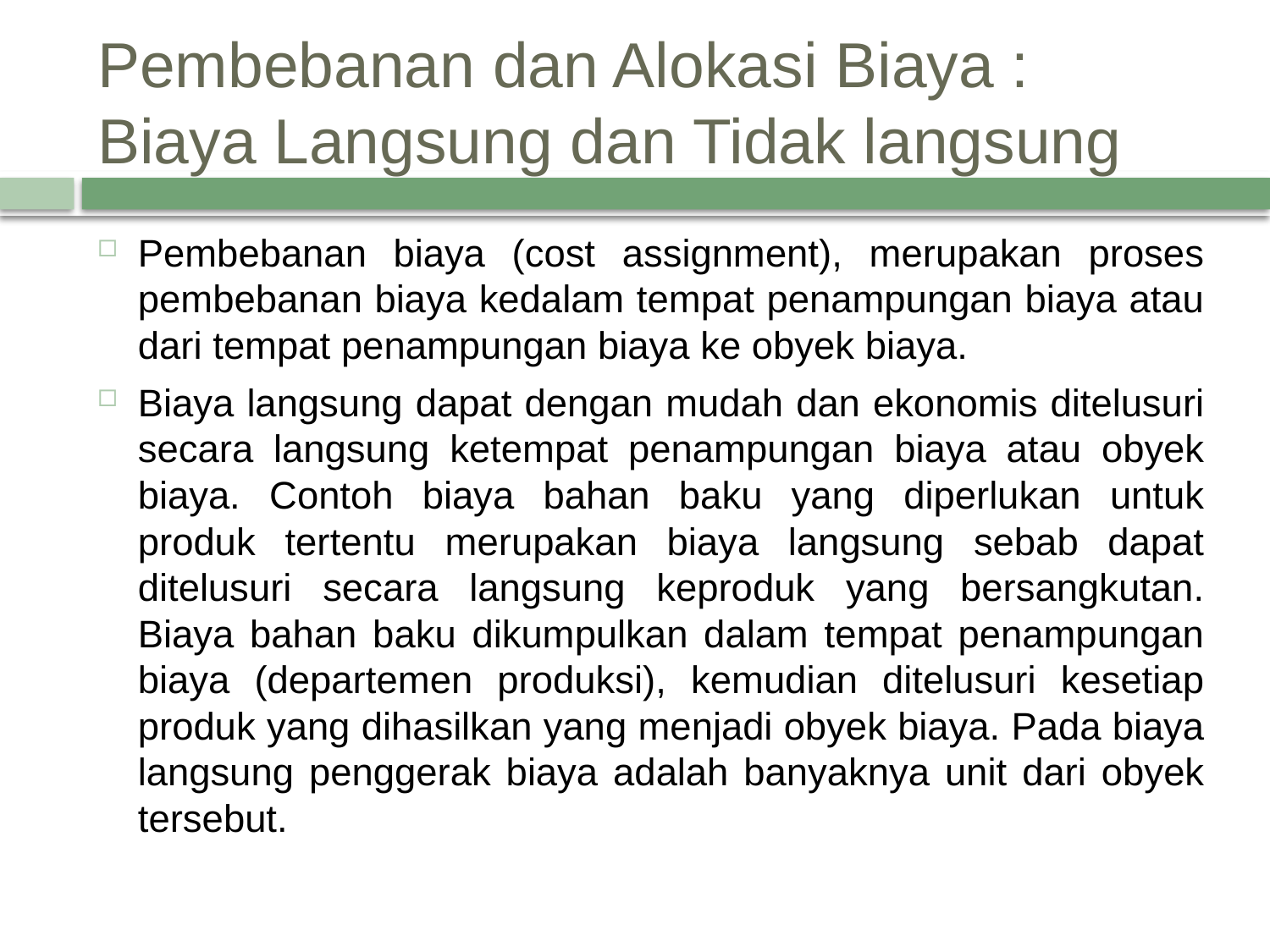

# Pembebanan dan Alokasi Biaya : Biaya Langsung dan Tidak langsung
Pembebanan biaya (cost assignment), merupakan proses pembebanan biaya kedalam tempat penampungan biaya atau dari tempat penampungan biaya ke obyek biaya.
Biaya langsung dapat dengan mudah dan ekonomis ditelusuri secara langsung ketempat penampungan biaya atau obyek biaya. Contoh biaya bahan baku yang diperlukan untuk produk tertentu merupakan biaya langsung sebab dapat ditelusuri secara langsung keproduk yang bersangkutan. Biaya bahan baku dikumpulkan dalam tempat penampungan biaya (departemen produksi), kemudian ditelusuri kesetiap produk yang dihasilkan yang menjadi obyek biaya. Pada biaya langsung penggerak biaya adalah banyaknya unit dari obyek tersebut.